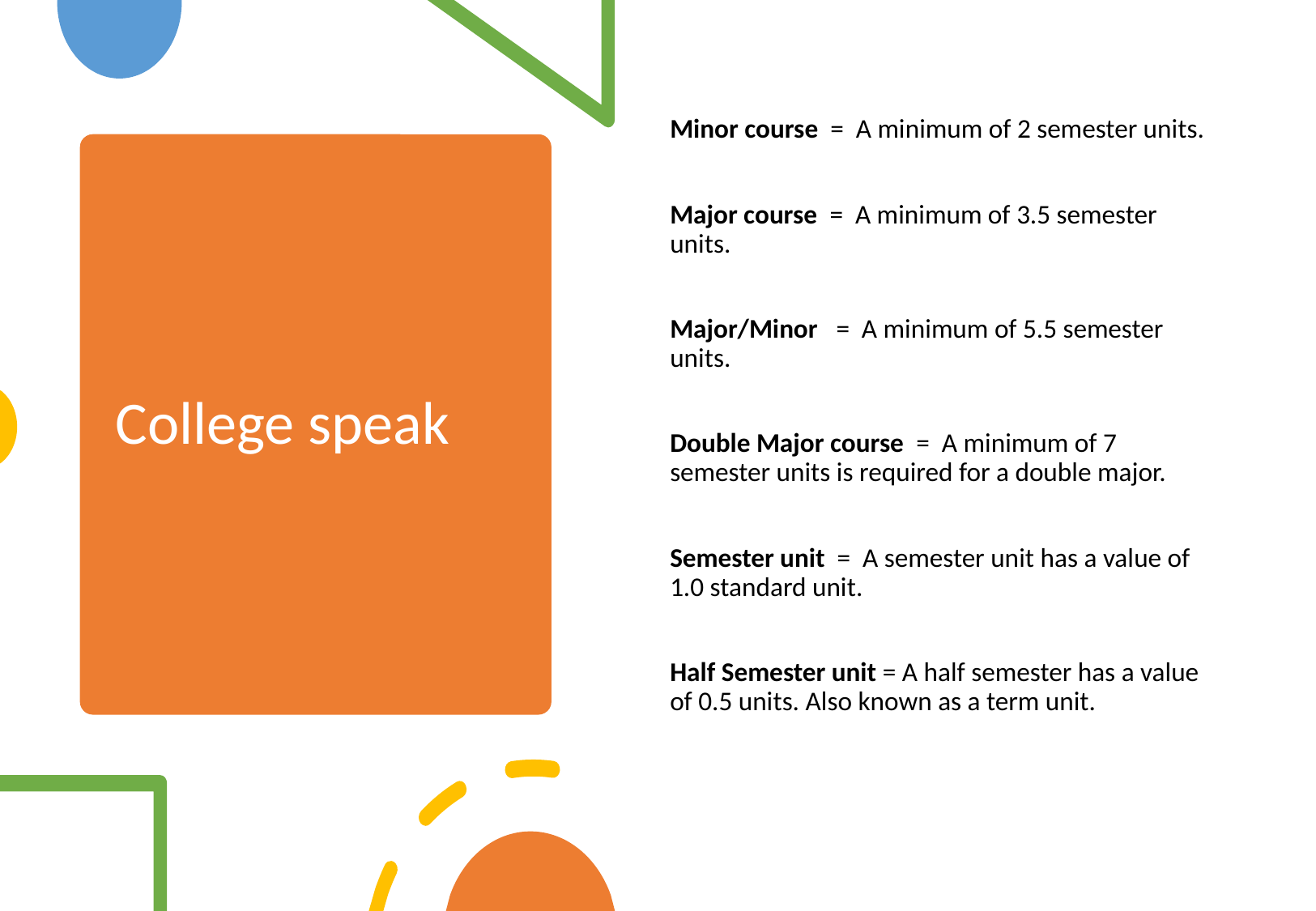

Minor course  =  A minimum of 2 semester units.

Major course  =  A minimum of 3.5 semester units.

Major/Minor   =  A minimum of 5.5 semester units.

Double Major course  =  A minimum of 7 semester units is required for a double major.

Semester unit  =  A semester unit has a value of 1.0 standard unit.

Half Semester unit = A half semester has a value of 0.5 units. Also known as a term unit.

# College speak